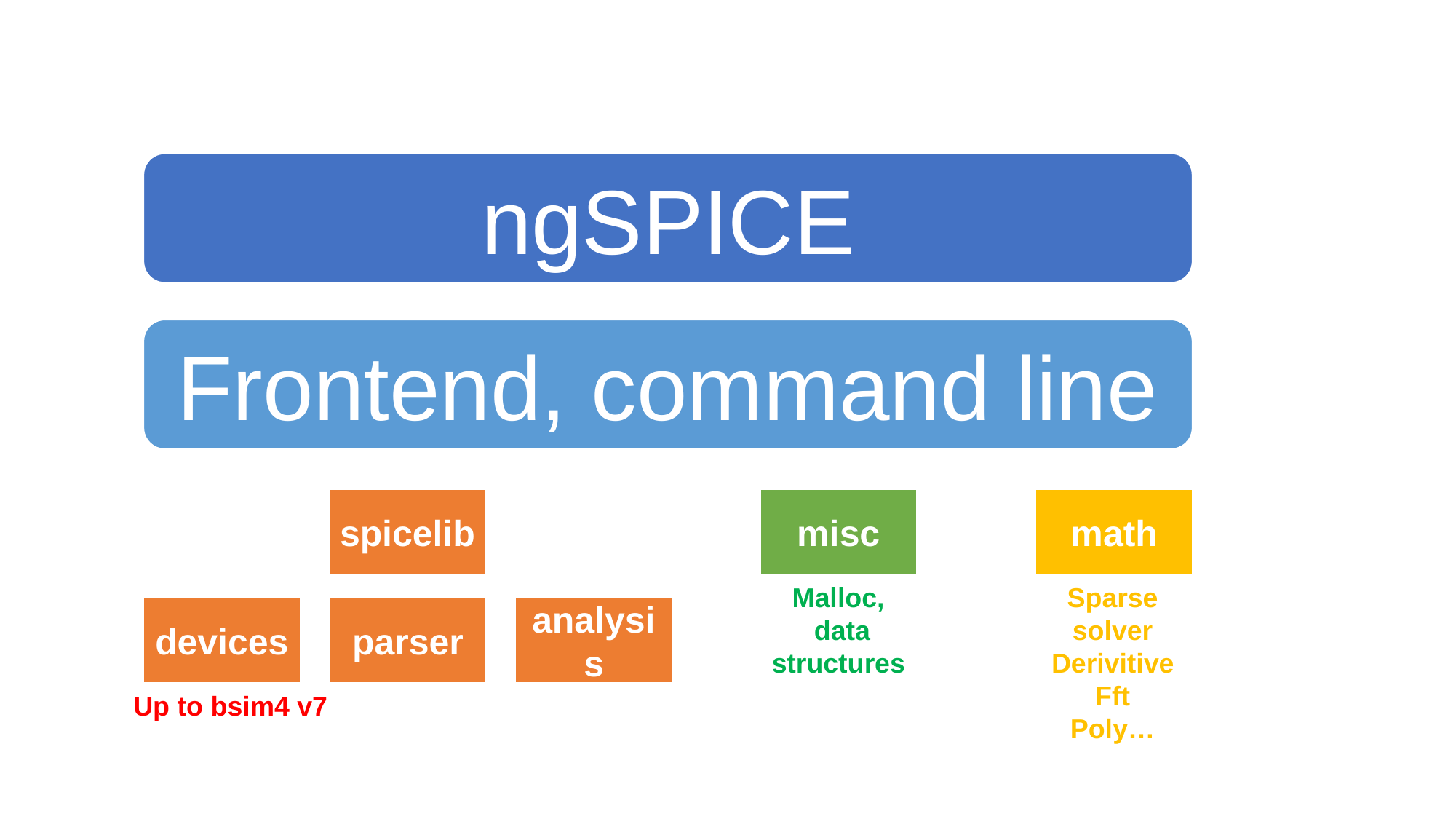

ngSPICE
Frontend, command line
spicelib
misc
math
Malloc,
 data structures
Sparse solver
Derivitive
Fft
Poly…
devices
parser
analysis
Up to bsim4 v7